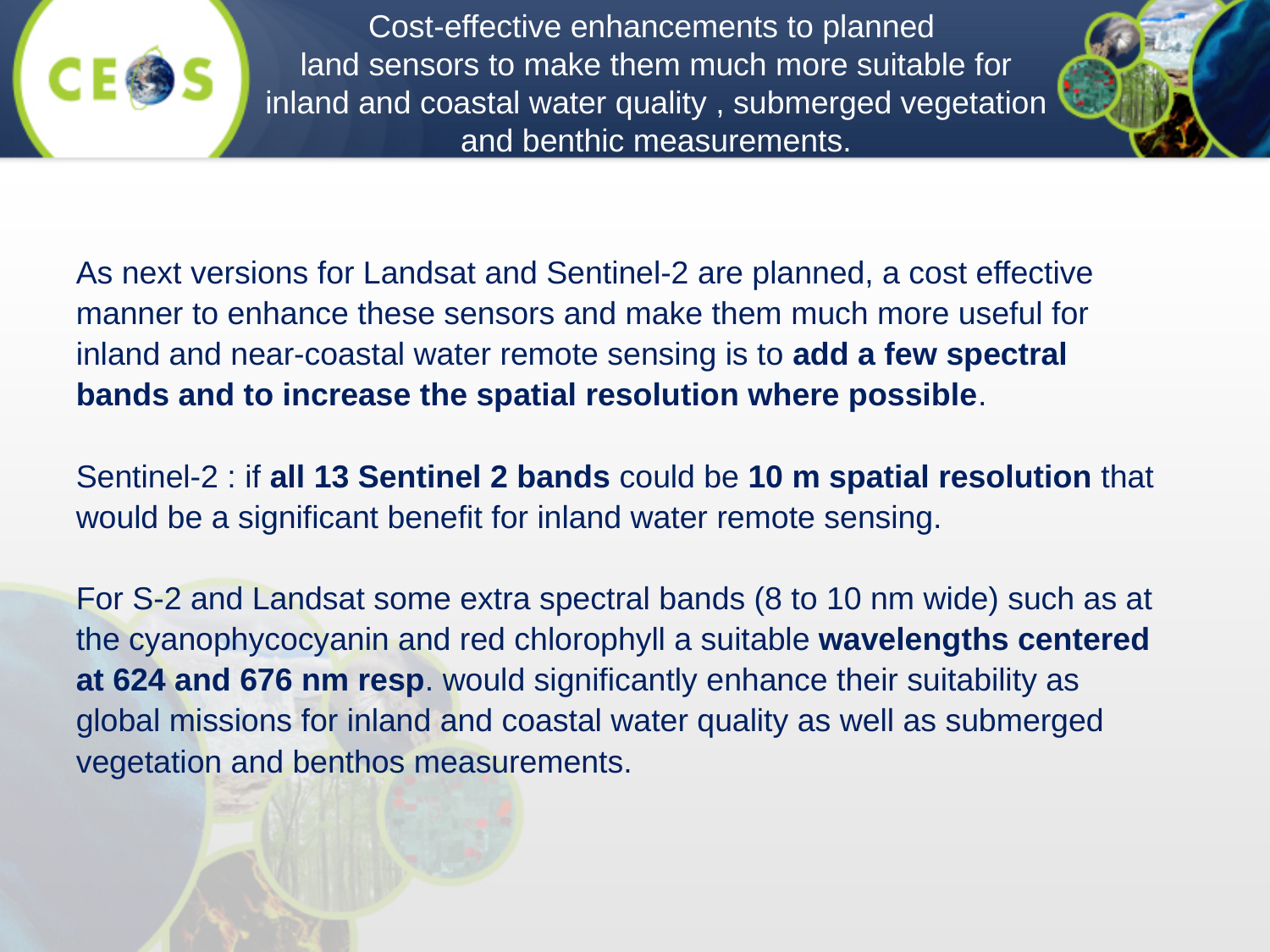

# Cost-effective enhancements to planned land sensors to make them much more suitable for inland and coastal water quality , submerged vegetation and benthic measurements.
As next versions for Landsat and Sentinel-2 are planned, a cost effective manner to enhance these sensors and make them much more useful for inland and near-coastal water remote sensing is to add a few spectral bands and to increase the spatial resolution where possible.

Sentinel-2 : if all 13 Sentinel 2 bands could be 10 m spatial resolution that would be a significant benefit for inland water remote sensing.

For S-2 and Landsat some extra spectral bands (8 to 10 nm wide) such as at the cyanophycocyanin and red chlorophyll a suitable wavelengths centered at 624 and 676 nm resp. would significantly enhance their suitability as global missions for inland and coastal water quality as well as submerged vegetation and benthos measurements.